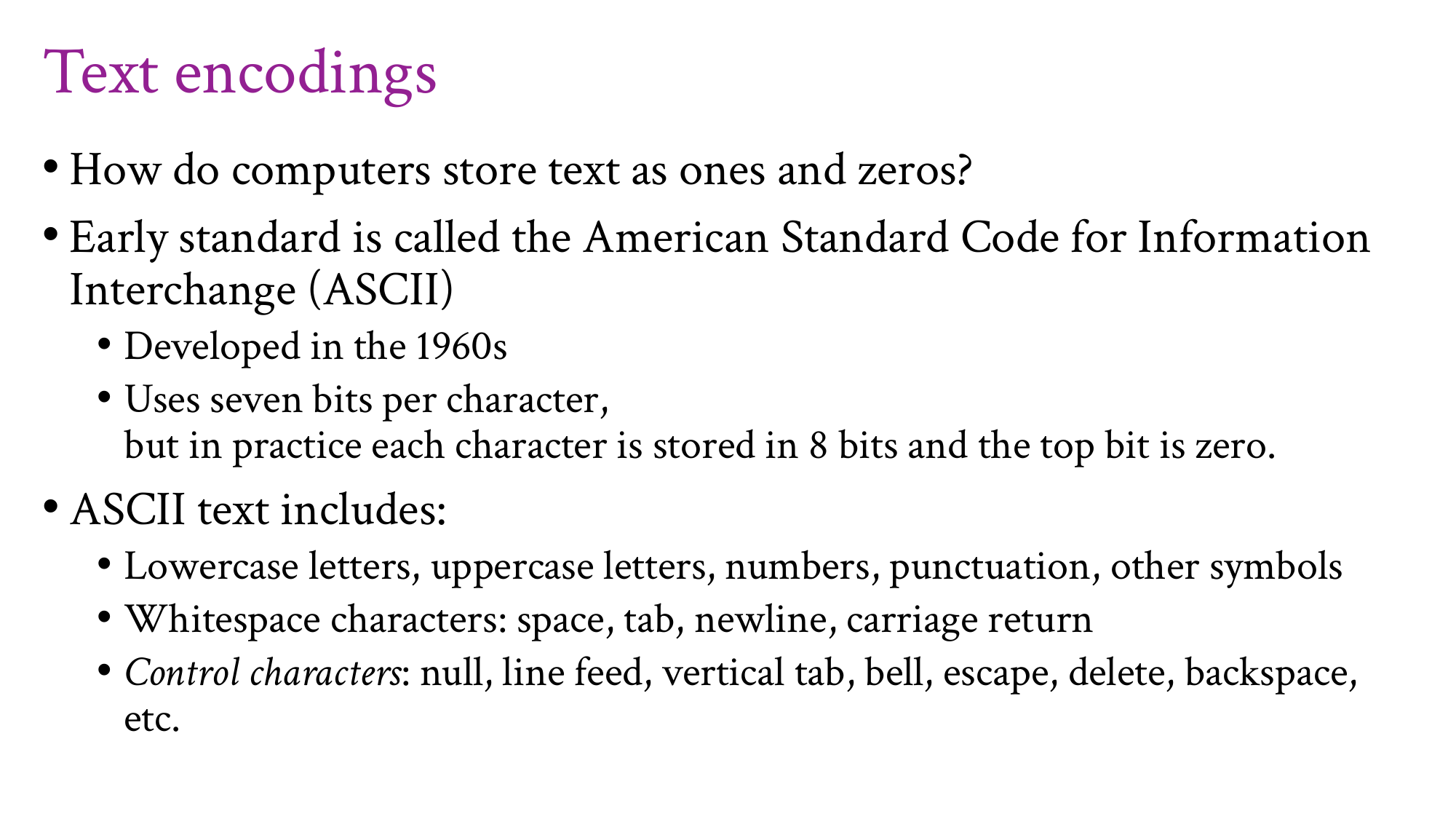

# Text encodings
How do computers store text as ones and zeros?
Early standard is called the American Standard Code for Information Interchange (ASCII)
Developed in the 1960s
Uses seven bits per character,
but in practice each character is stored in 8 bits and the top bit is zero.
ASCII text includes:
Lowercase letters, uppercase letters, numbers, punctuation, other symbols
Whitespace characters: space, tab, newline, carriage return
Control characters: null, line feed, vertical tab, bell, escape, delete, backspace, etc.